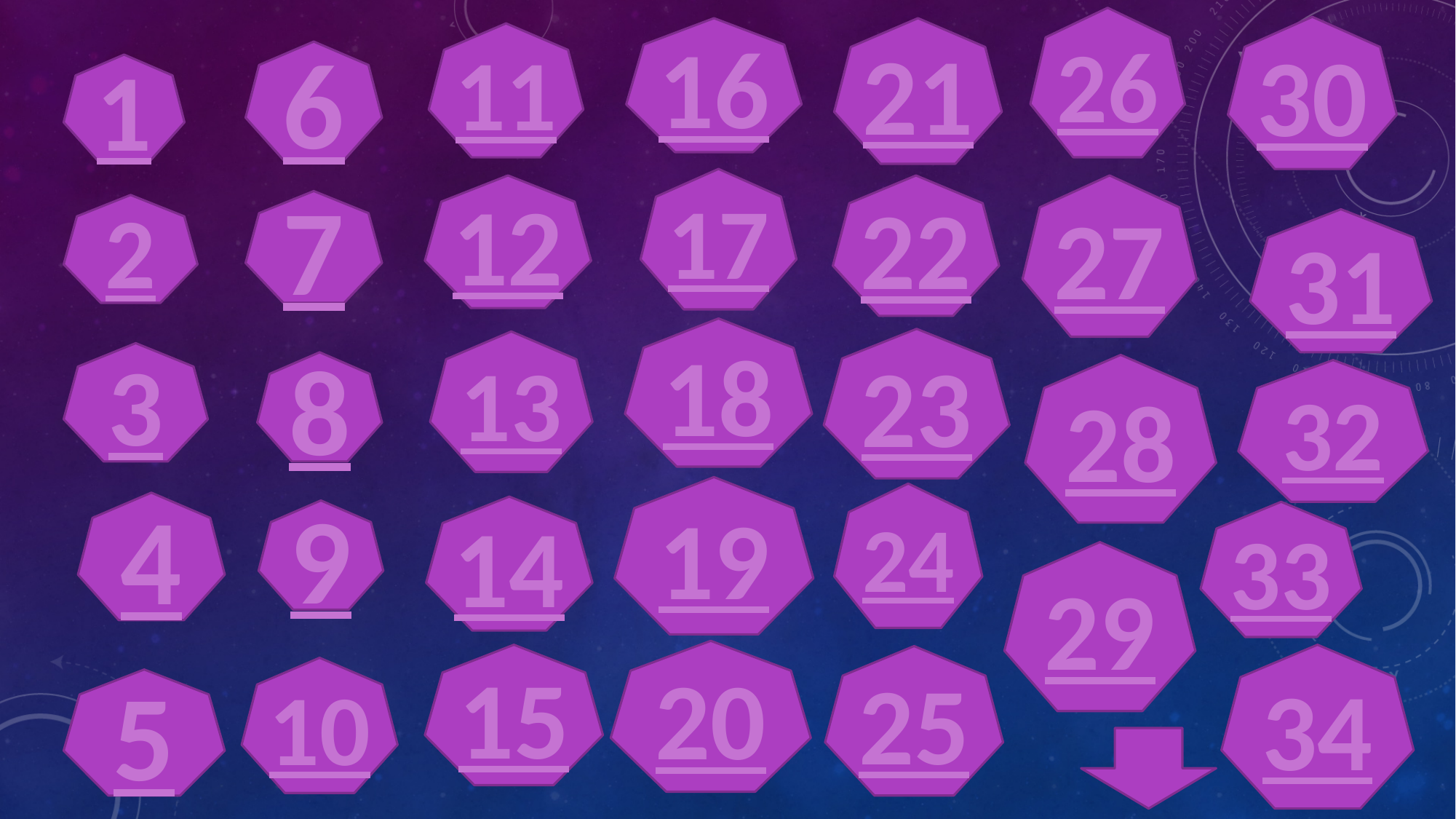

26
30
16
21
11
6
1
17
12
22
27
7
2
31
18
23
13
3
8
28
32
19
24
4
14
9
33
29
20
34
15
25
10
5